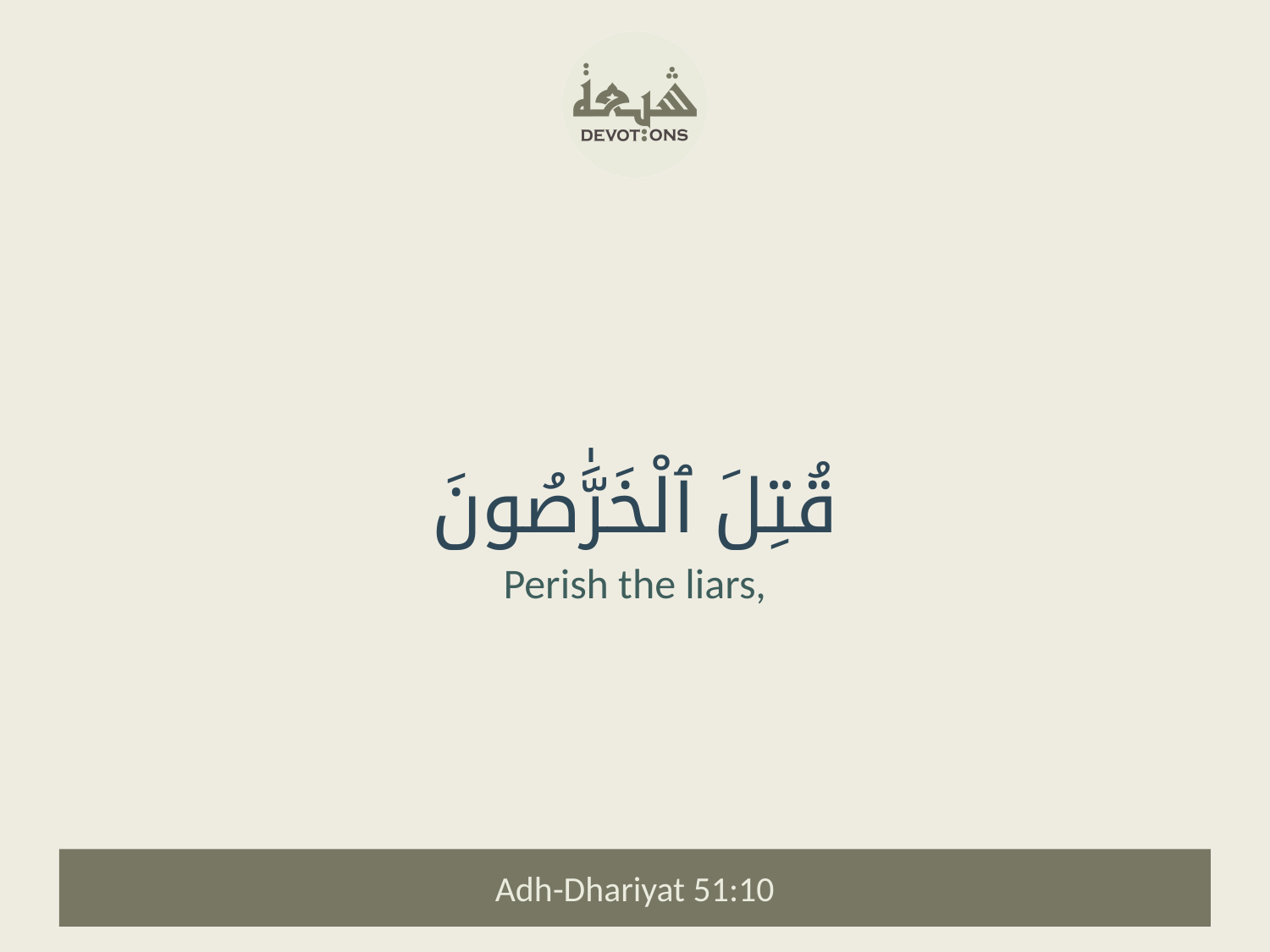

قُتِلَ ٱلْخَرَّٰصُونَ
Perish the liars,
Adh-Dhariyat 51:10